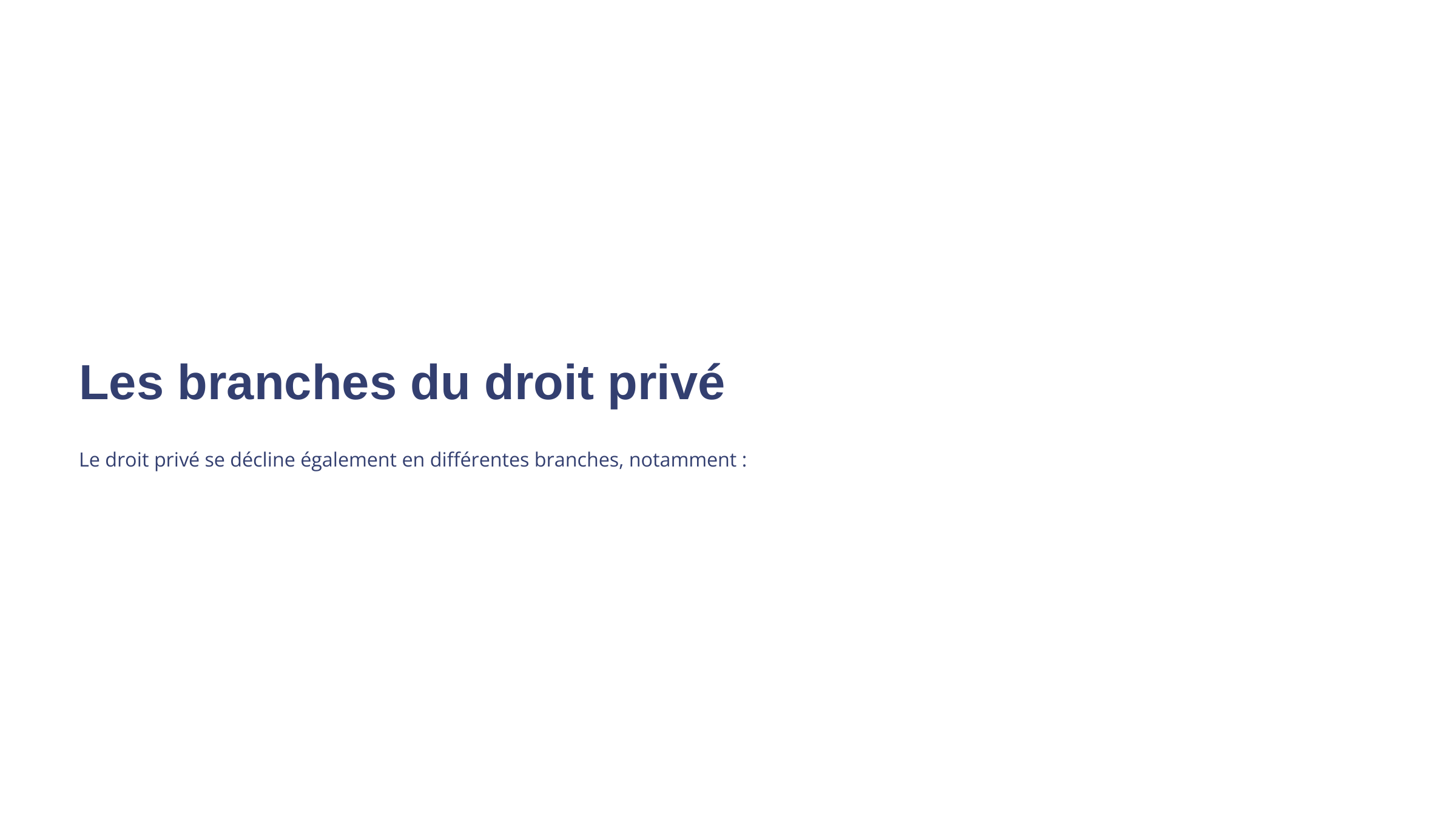

Les branches du droit privé
Le droit privé se décline également en différentes branches, notamment :